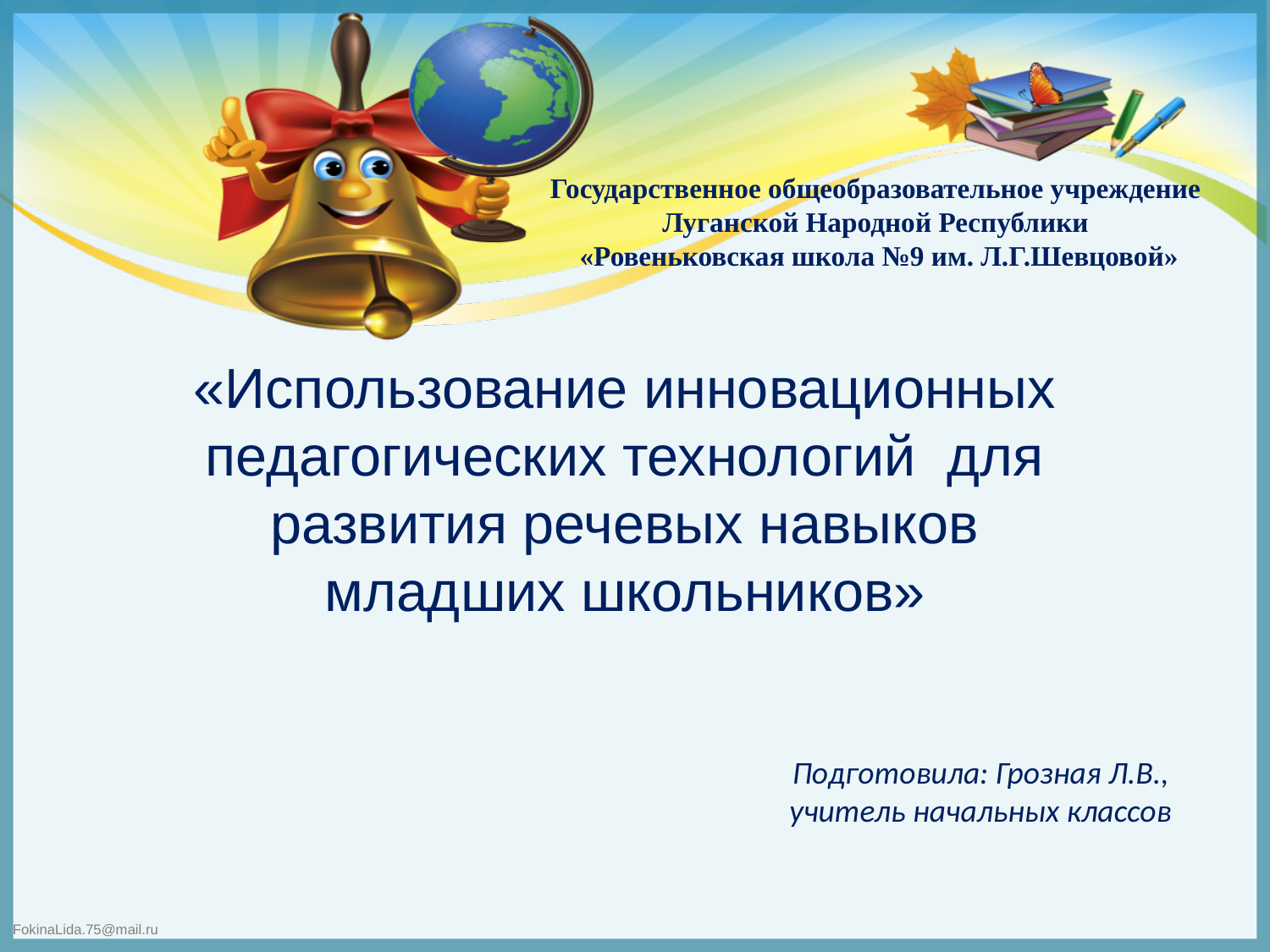

Государственное общеобразовательное учреждение
Луганской Народной Республики
 «Ровеньковская школа №9 им. Л.Г.Шевцовой»
«Использование инновационных педагогических технологий  для развития речевых навыков младших школьников»
Подготовила: Грозная Л.В.,
учитель начальных классов